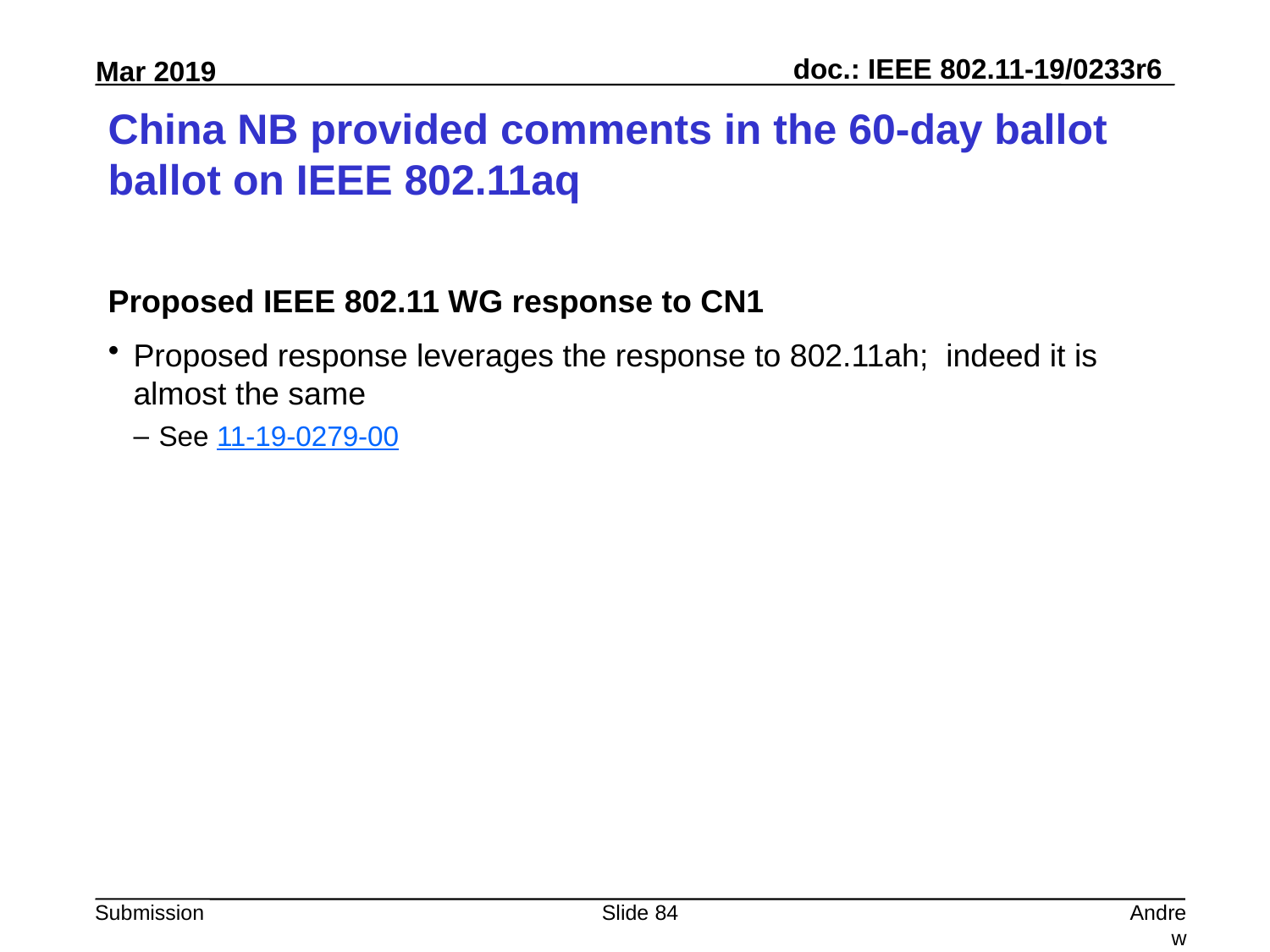

# China NB provided comments in the 60-day ballot ballot on IEEE 802.11aq
Proposed IEEE 802.11 WG response to CN1
Proposed response leverages the response to 802.11ah;  indeed it is almost the same
See 11-19-0279-00

Slide 84
Andrew Myles, Cisco